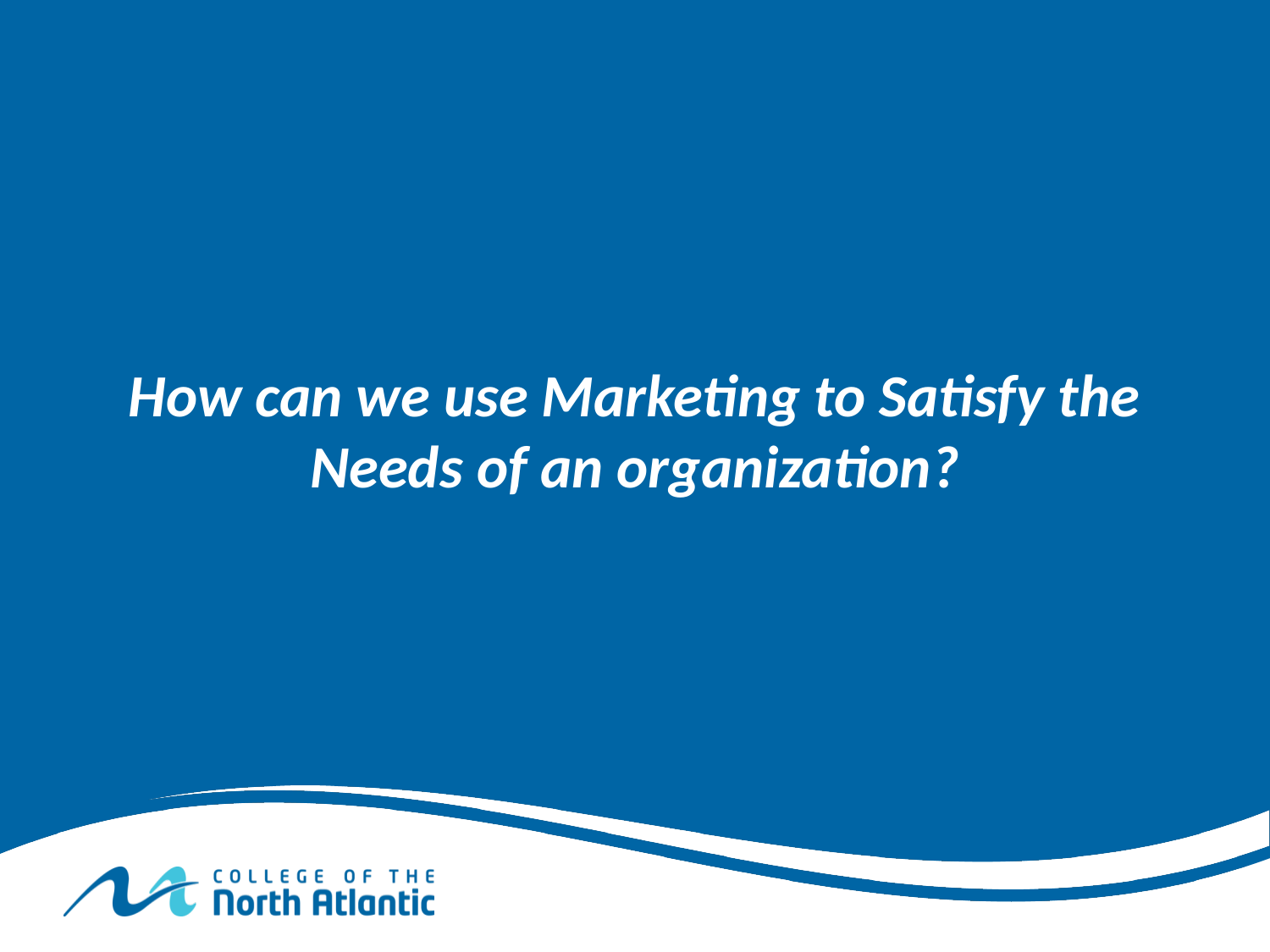

# How can we use Marketing to Satisfy the Needs of an organization?